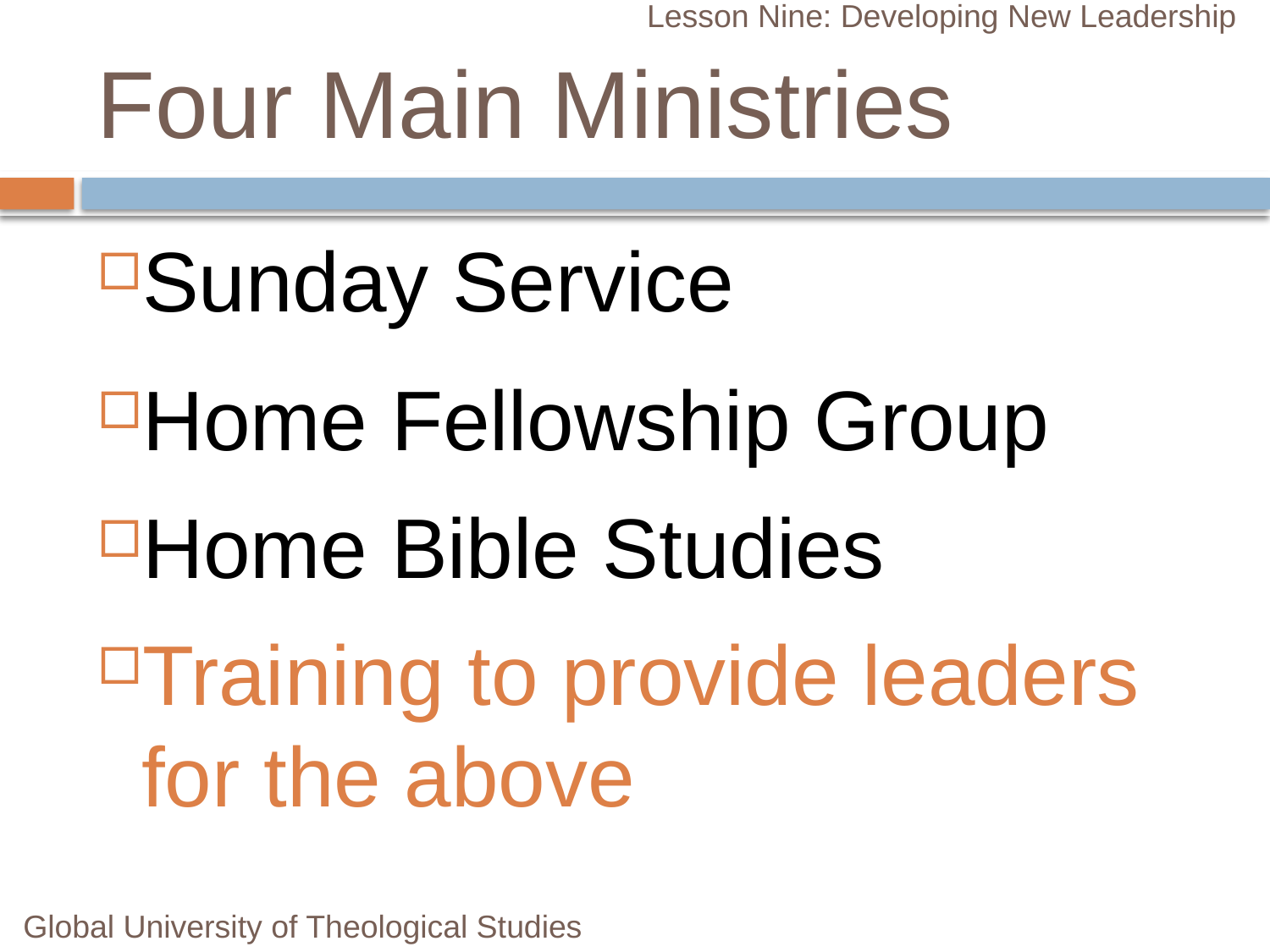

Lesson Nine: Developing New Leadership
# Four Main Ministries
Sunday Service
Home Fellowship Group
Home Bible Studies
Training to provide leaders for the above
Global University of Theological Studies